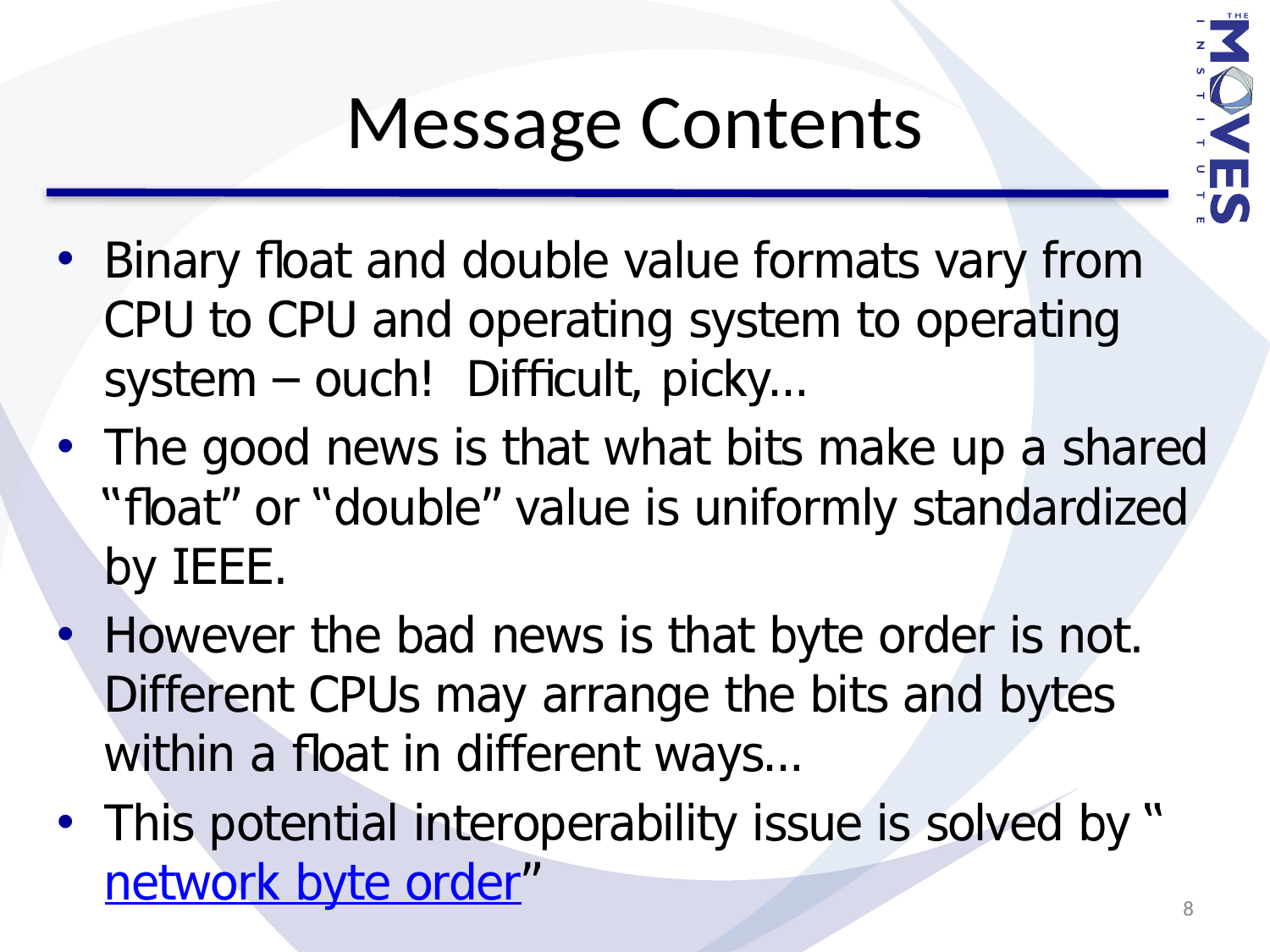

# Message Contents
Binary float and double value formats vary from CPU to CPU and operating system to operating system – ouch!  Difficult, picky…
The good news is that what bits make up a shared “float” or “double” value is uniformly standardized by IEEE.
However the bad news is that byte order is not. Different CPUs may arrange the bits and bytes within a float in different ways…
This potential interoperability issue is solved by “network byte order”
8